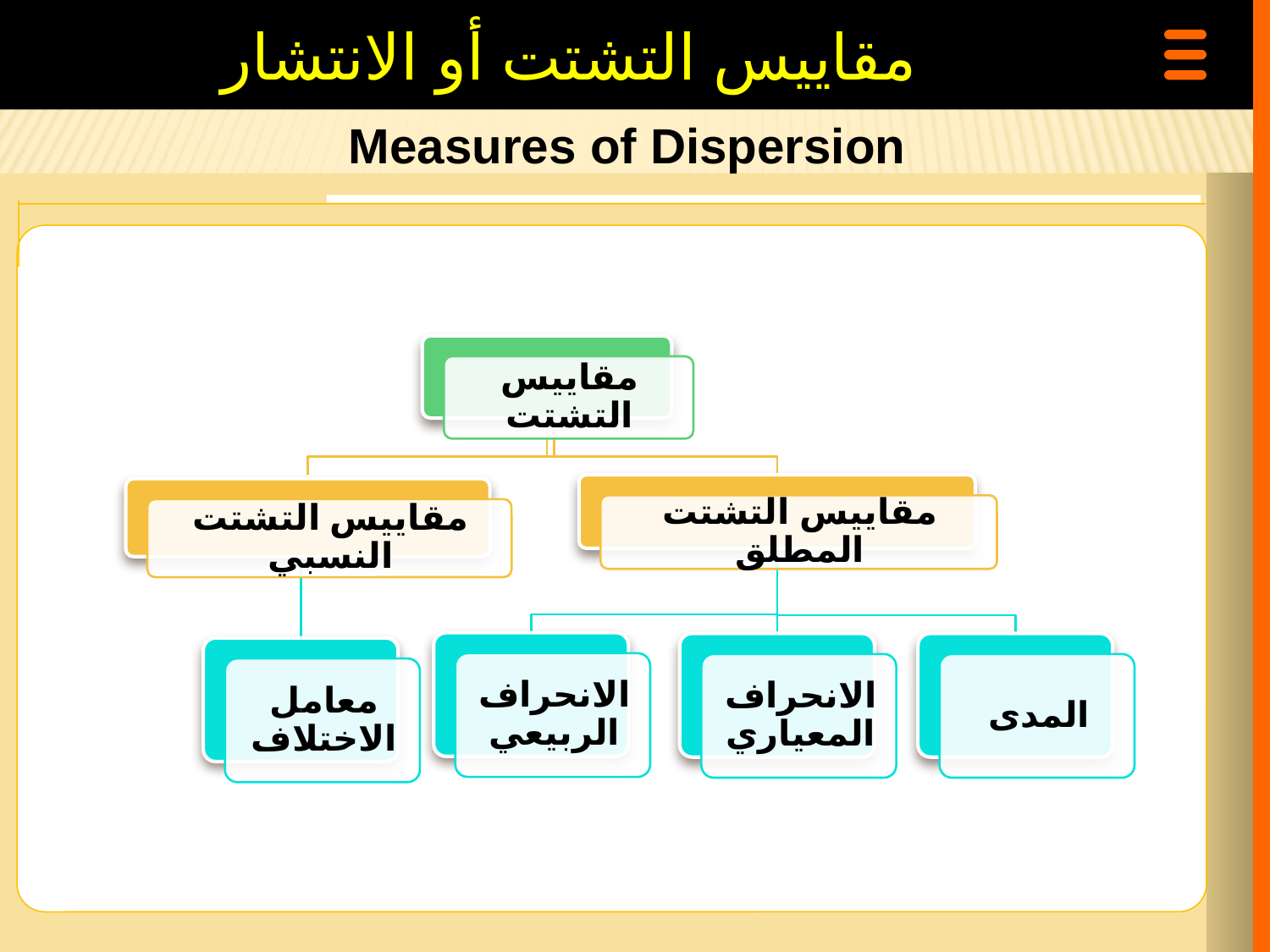

مقاييس التشتت أو الانتشار

Measures of Dispersion

مقاييس التشتت
مقاييس التشتت المطلق
المدى
الانحراف المعياري
الانحراف الربيعي
مقاييس التشتت النسبي
معامل الاختلاف